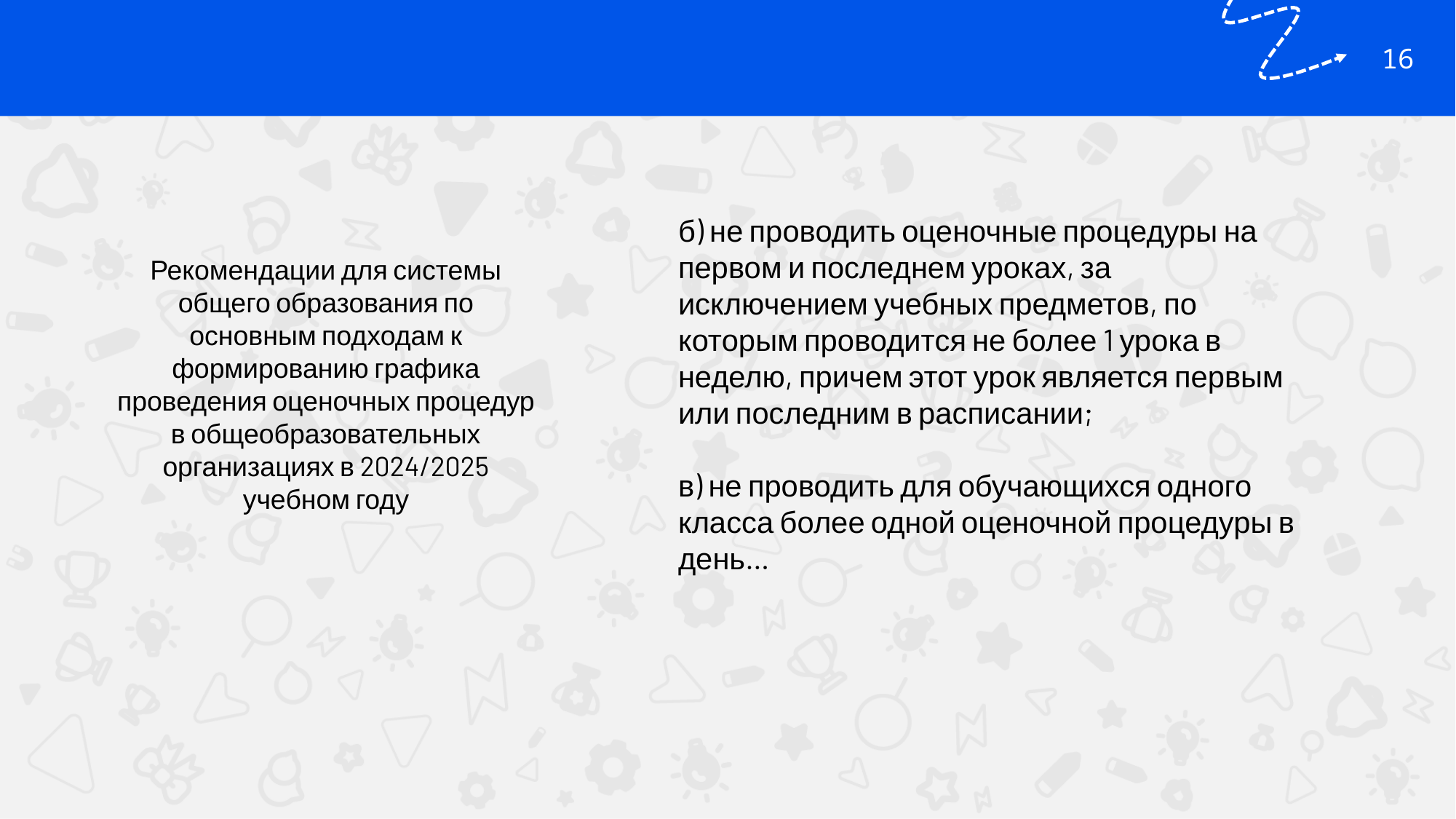

16
б) не проводить оценочные процедуры на первом и последнем уроках, за исключением учебных предметов, по которым проводится не более 1 урока в неделю, причем этот урок является первым или последним в расписании;

в) не проводить для обучающихся одного класса более одной оценочной процедуры в день…

Рекомендации для системы общего образования по основным подходам к формированию графика проведения оценочных процедур в общеобразовательных организациях в 2024/2025 учебном году